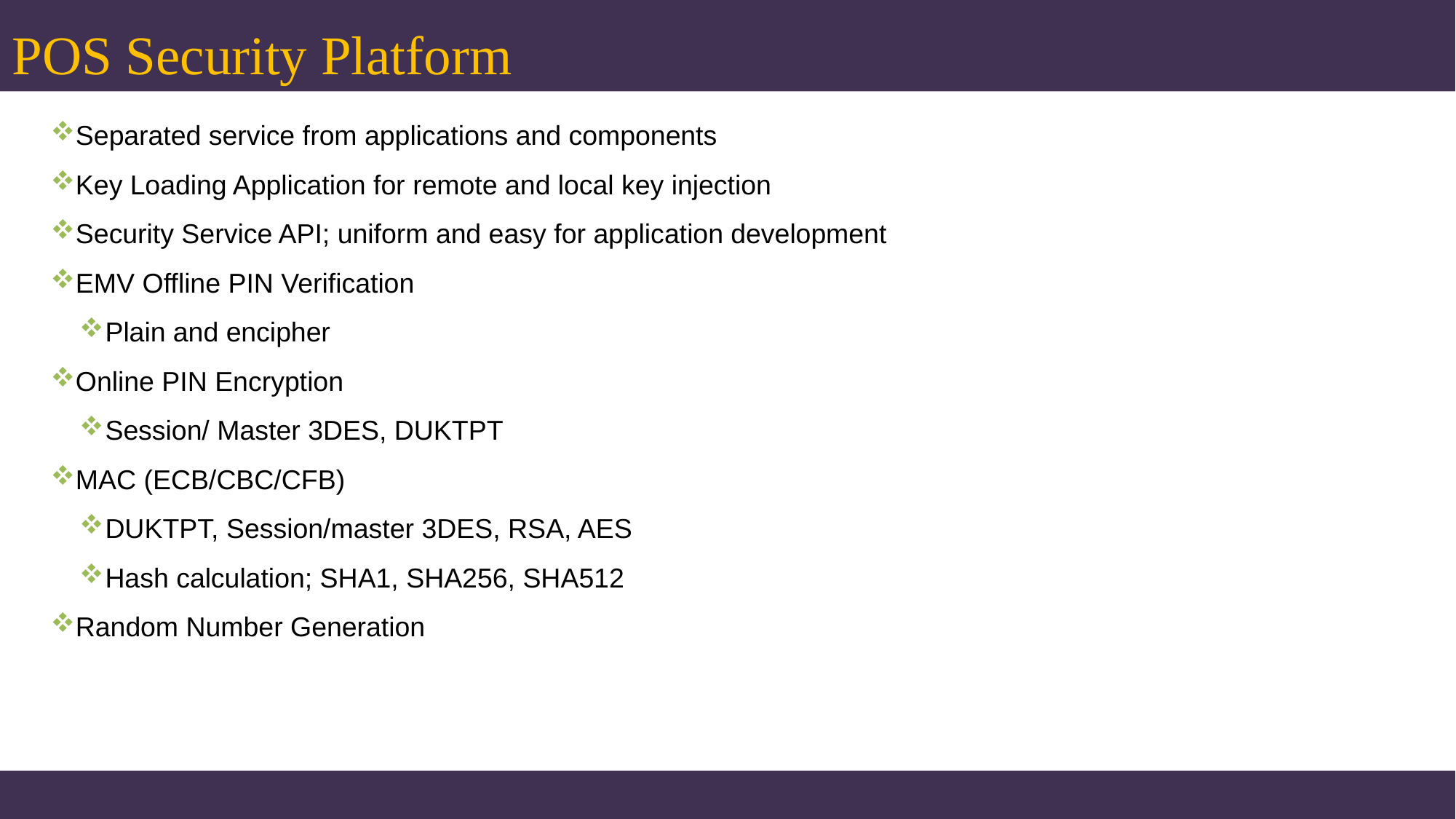

POS Security Platform
Separated service from applications and components
Key Loading Application for remote and local key injection
Security Service API; uniform and easy for application development
EMV Offline PIN Verification
Plain and encipher
Online PIN Encryption
Session/ Master 3DES, DUKTPT
MAC (ECB/CBC/CFB)
DUKTPT, Session/master 3DES, RSA, AES
Hash calculation; SHA1, SHA256, SHA512
Random Number Generation